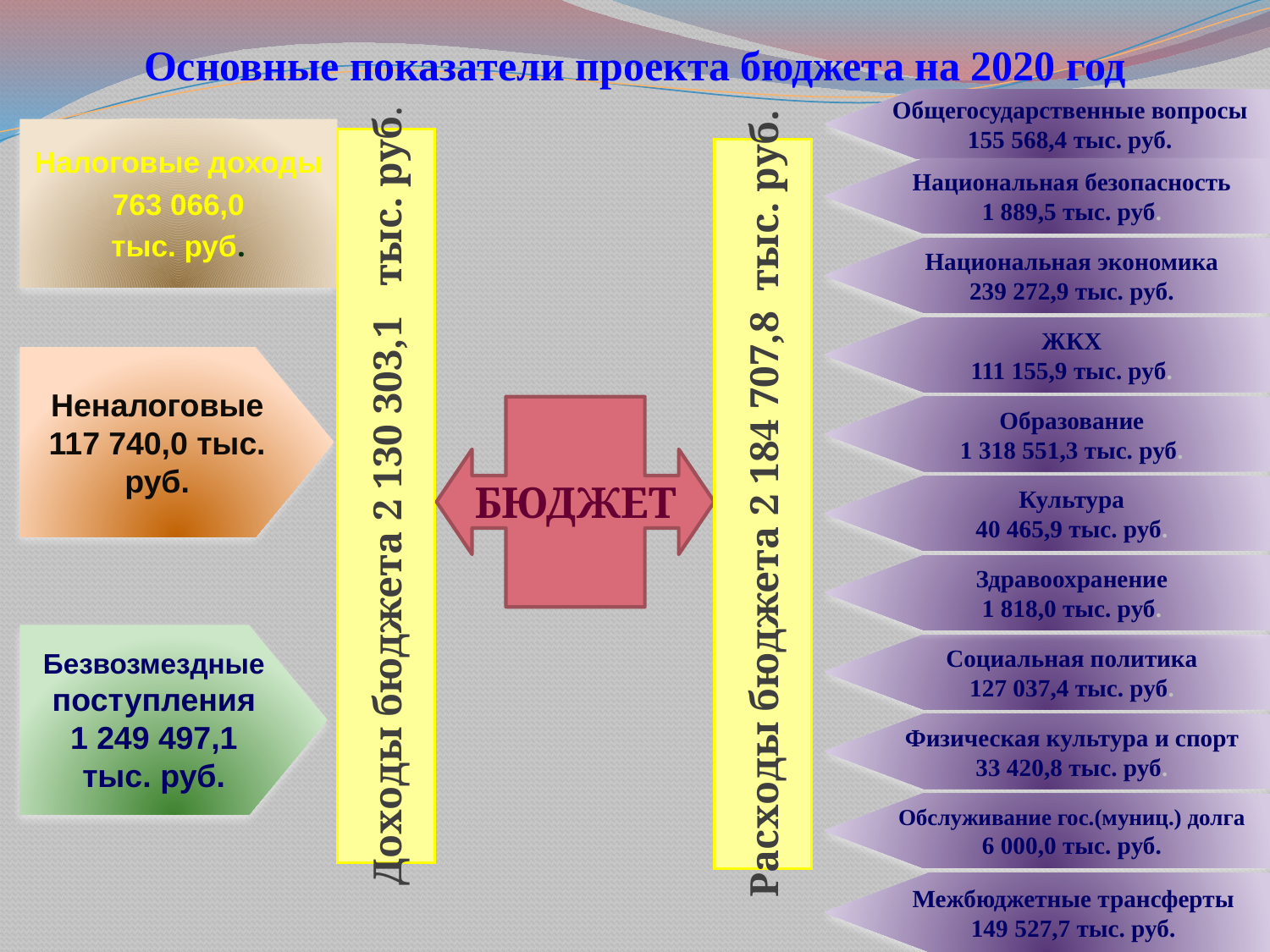

# Основные показатели проекта бюджета на 2020 год
Общегосударственные вопросы
155 568,4 тыс. руб.
Налоговые доходы
763 066,0
тыс. руб.
Доходы бюджета 2 130 303,1   тыс. руб.
Расходы бюджета 2 184 707,8  тыс. руб.
Национальная безопасность
1 889,5 тыс. руб.

Национальная экономика
239 272,9 тыс. руб.
.
ЖКХ
111 155,9 тыс. руб.
Неналоговые 117 740,0 тыс. руб.
БЮДЖЕТ
Образование
1 318 551,3 тыс. руб.
Культура
40 465,9 тыс. руб.
Здравоохранение
1 818,0 тыс. руб.
Безвозмездные поступления
1 249 497,1 тыс. руб.
Социальная политика
127 037,4 тыс. руб.
Физическая культура и спорт
33 420,8 тыс. руб.
Обслуживание гос.(муниц.) долга
6 000,0 тыс. руб.
Межбюджетные трансферты
149 527,7 тыс. руб.